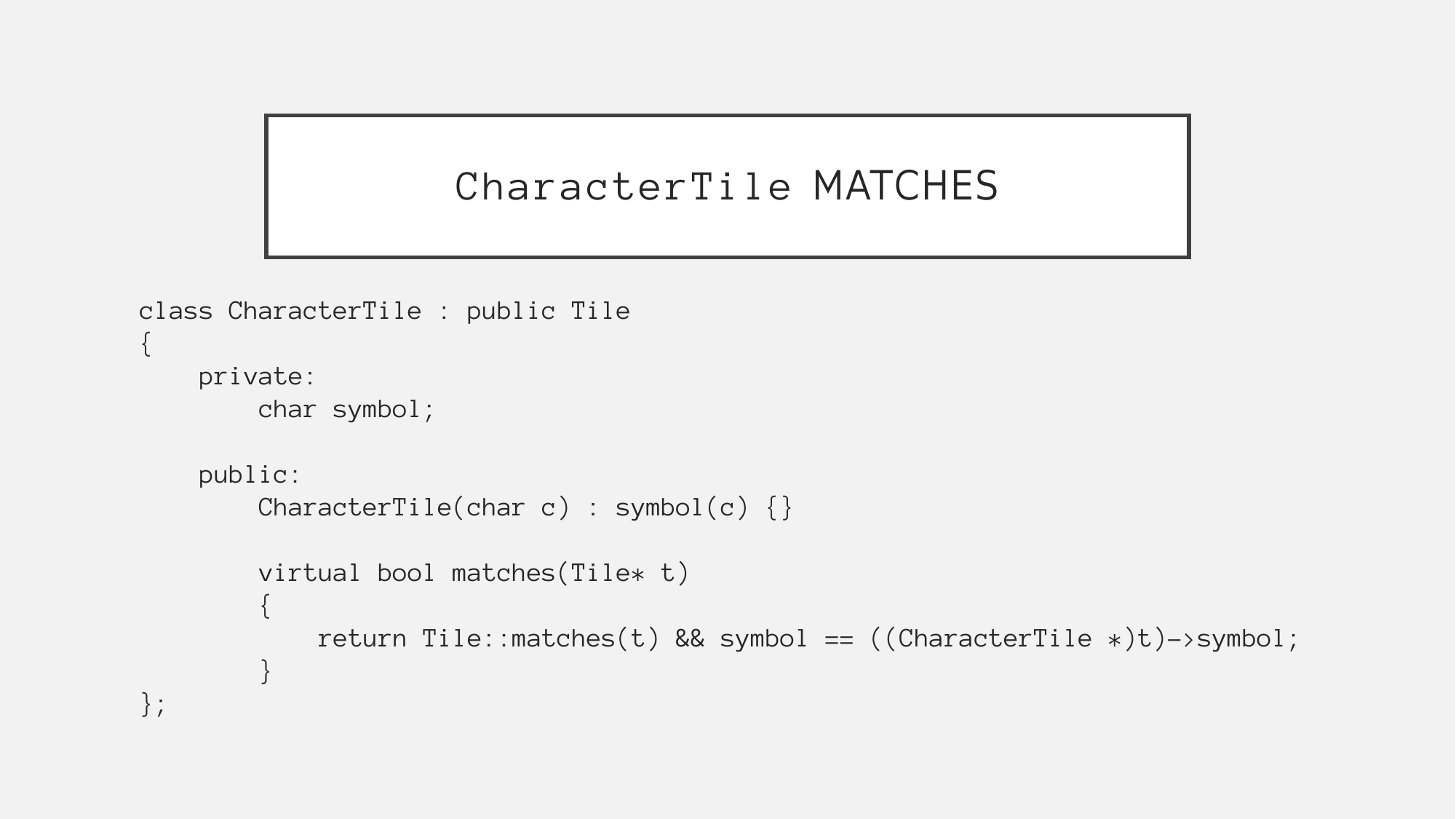

# CharacterTile Matches
class CharacterTile : public Tile
{
    private:
        char symbol;

    public:
        CharacterTile(char c) : symbol(c) {}

        virtual bool matches(Tile* t)
        {
            return Tile::matches(t) && symbol == ((CharacterTile *)t)->symbol;
        }
};